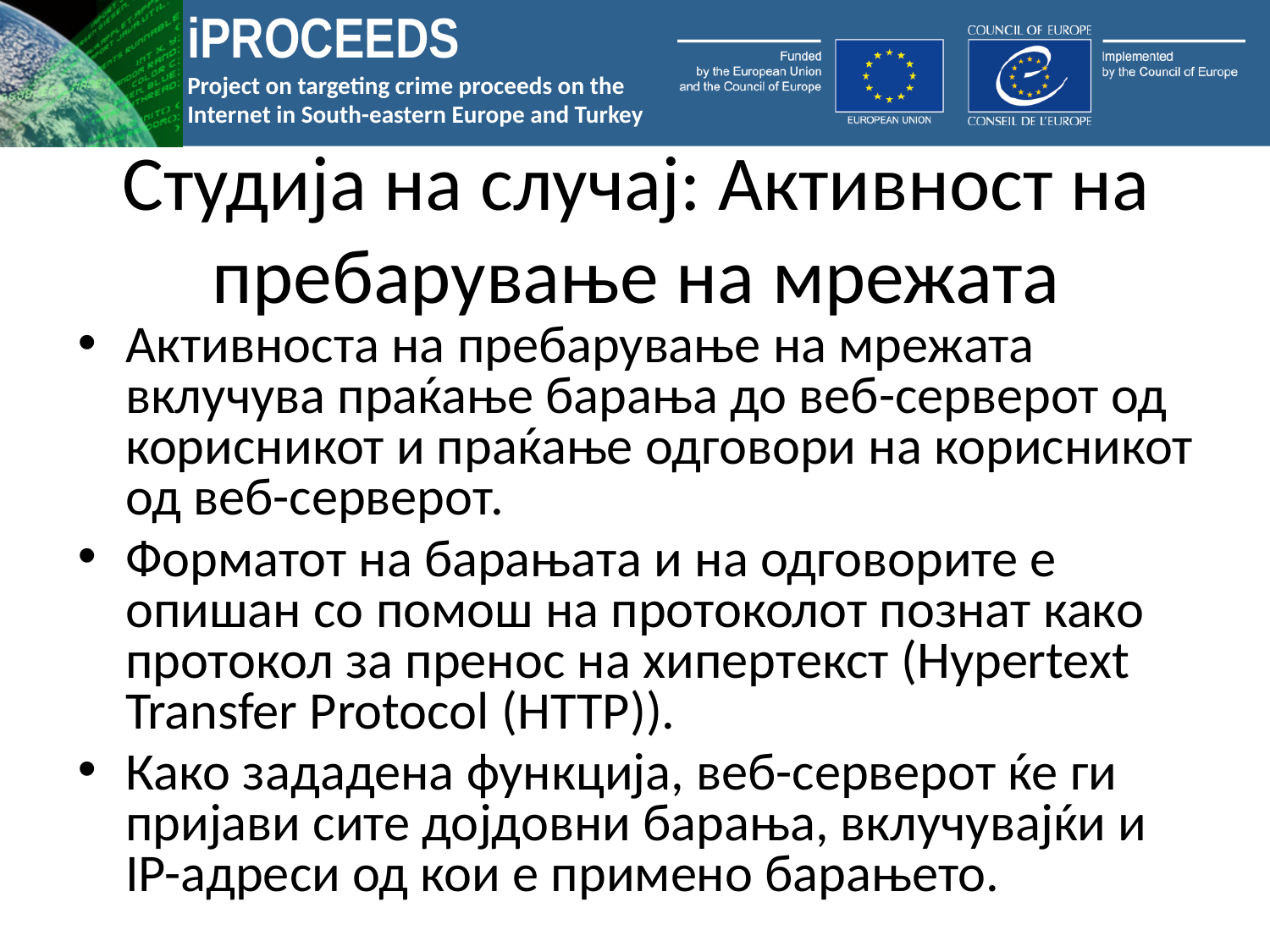

# Студија на случај: Активност на пребарување на мрежата
Активноста на пребарување на мрежата вклучува праќање барања до веб-серверот од корисникот и праќање одговори на корисникот од веб-серверот.
Форматот на барањата и на одговорите е опишан со помош на протоколот познат како протокол за пренос на хипертекст (Hypertext Transfer Protocol (HTTP)).
Како зададена функција, веб-серверот ќе ги пријави сите дојдовни барања, вклучувајќи и IP-адреси од кои е примено барањето.